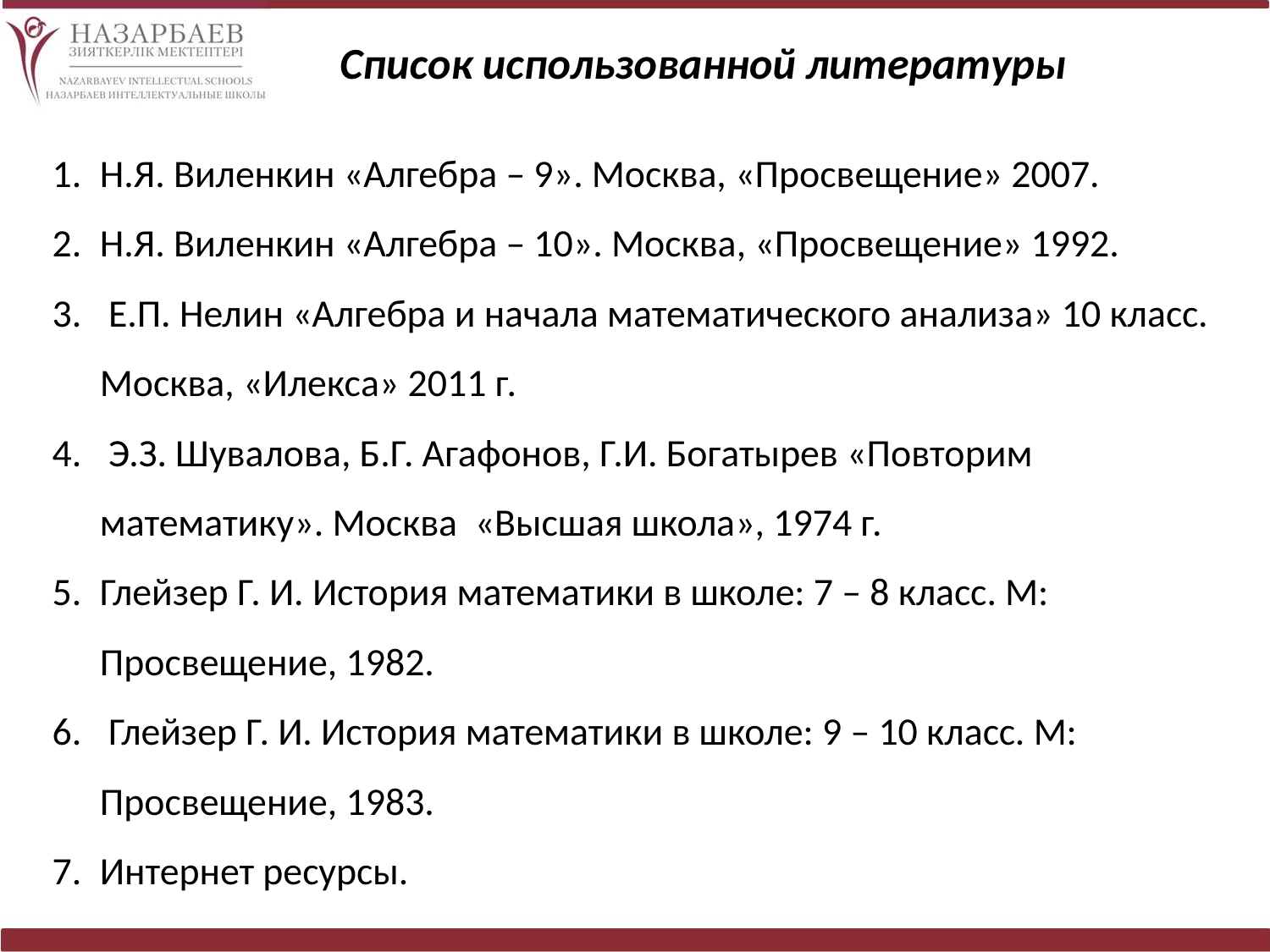

Список использованной литературы
Н.Я. Виленкин «Алгебра – 9». Москва, «Просвещение» 2007.
Н.Я. Виленкин «Алгебра – 10». Москва, «Просвещение» 1992.
 Е.П. Нелин «Алгебра и начала математического анализа» 10 класс. Москва, «Илекса» 2011 г.
 Э.З. Шувалова, Б.Г. Агафонов, Г.И. Богатырев «Повторим математику». Москва  «Высшая школа», 1974 г.
Глейзер Г. И. История математики в школе: 7 – 8 класс. М: Просвещение, 1982.
 Глейзер Г. И. История математики в школе: 9 – 10 класс. М: Просвещение, 1983.
Интернет ресурсы.